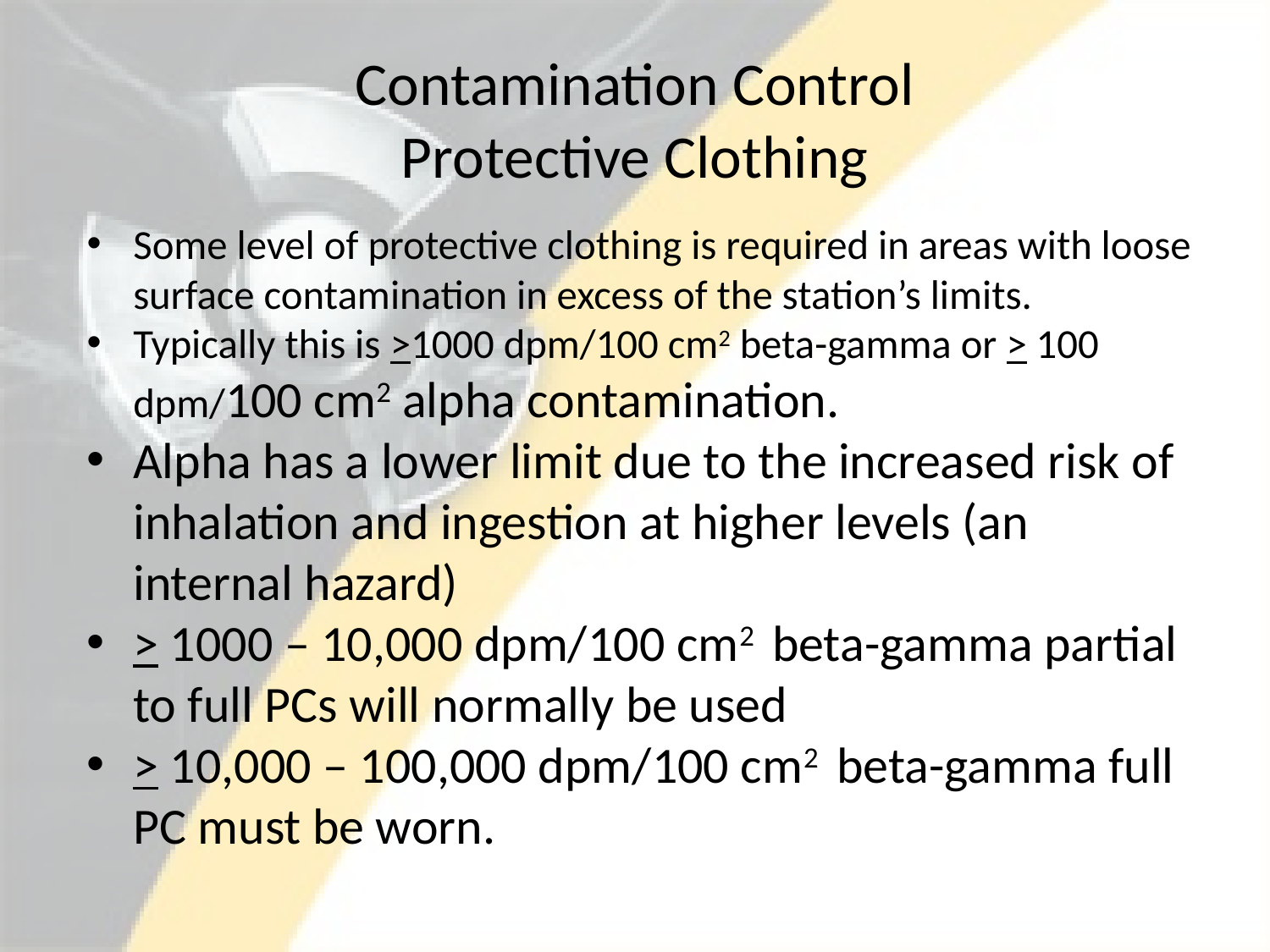

# Contamination Control Protective Clothing
Some level of protective clothing is required in areas with loose surface contamination in excess of the station’s limits.
Typically this is >1000 dpm/100 cm2 beta-gamma or > 100 dpm/100 cm2 alpha contamination.
Alpha has a lower limit due to the increased risk of inhalation and ingestion at higher levels (an internal hazard)
> 1000 – 10,000 dpm/100 cm2  beta-gamma partial to full PCs will normally be used
> 10,000 – 100,000 dpm/100 cm2  beta-gamma full PC must be worn.